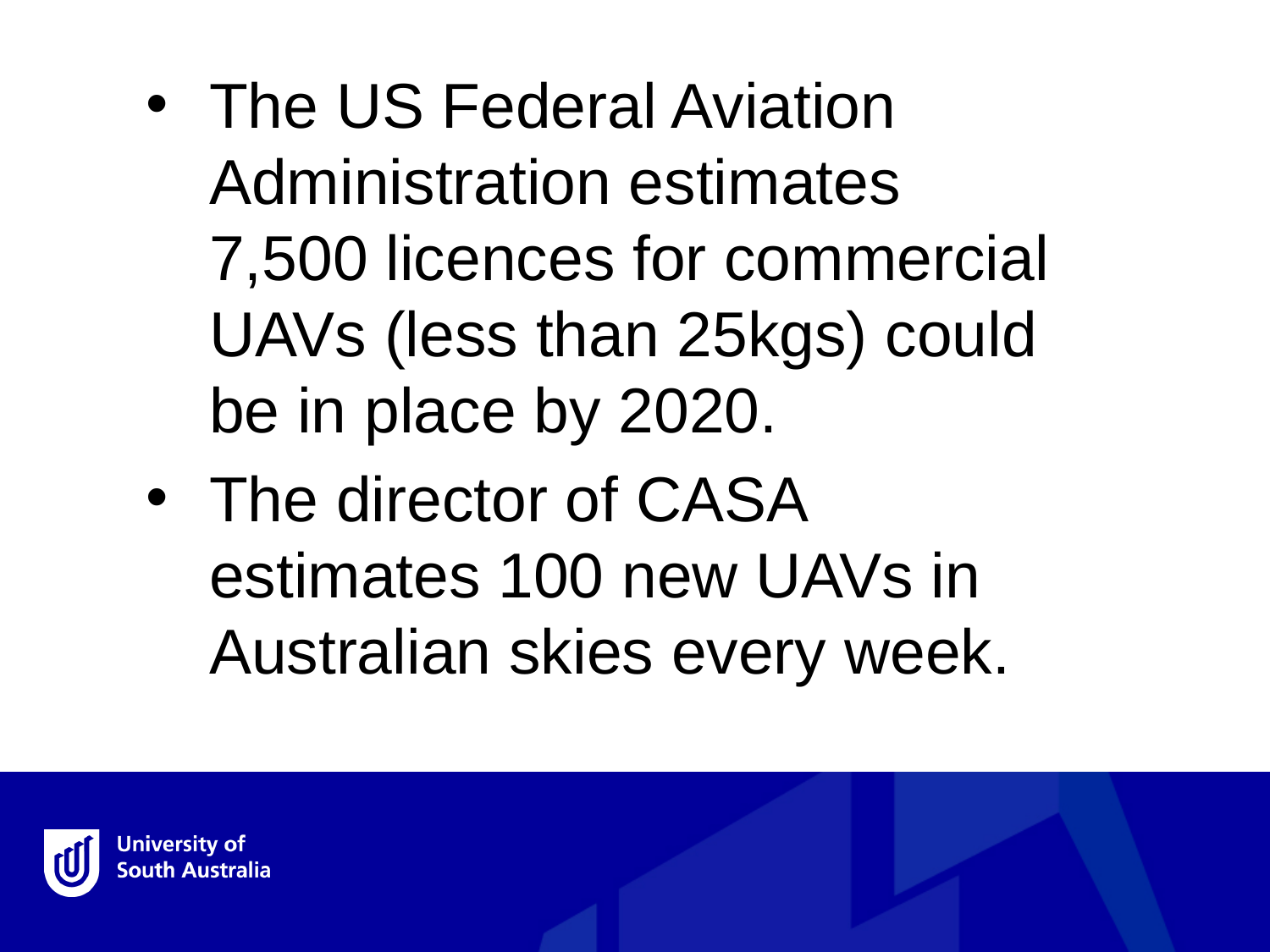

The US Federal Aviation Administration estimates 7,500 licences for commercial UAVs (less than 25kgs) could be in place by 2020.
The director of CASA estimates 100 new UAVs in Australian skies every week.